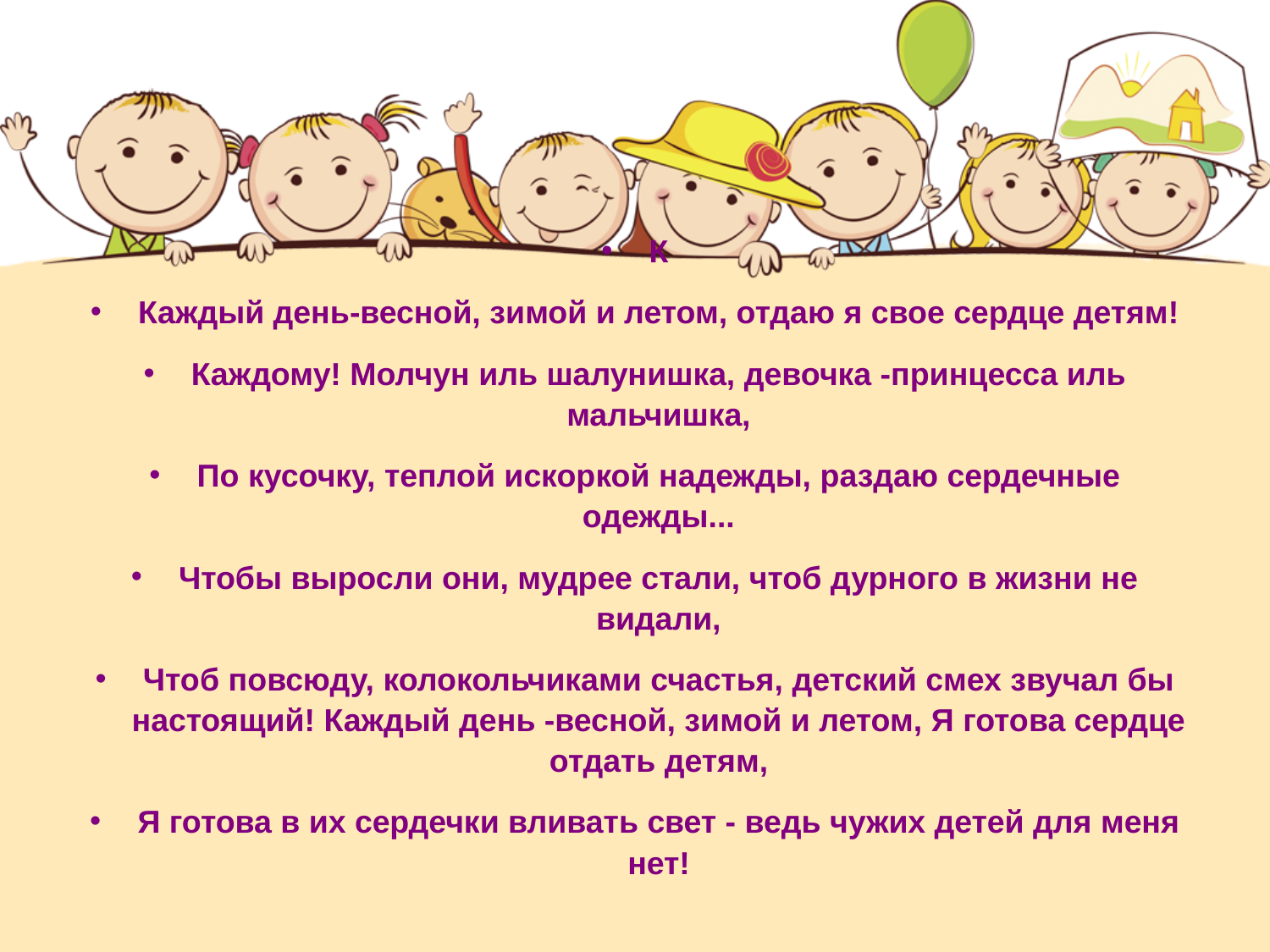

#
К
Каждый день-весной, зимой и летом, отдаю я свое сердце детям!
Каждому! Молчун иль шалунишка, девочка -принцесса иль мальчишка,
По кусочку, теплой искоркой надежды, раздаю сердечные одежды...
Чтобы выросли они, мудрее стали, чтоб дурного в жизни не видали,
Чтоб повсюду, колокольчиками счастья, детский смех звучал бы настоящий! Каждый день -весной, зимой и летом, Я готова сердце отдать детям,
Я готова в их сердечки вливать свет - ведь чужих детей для меня нет!